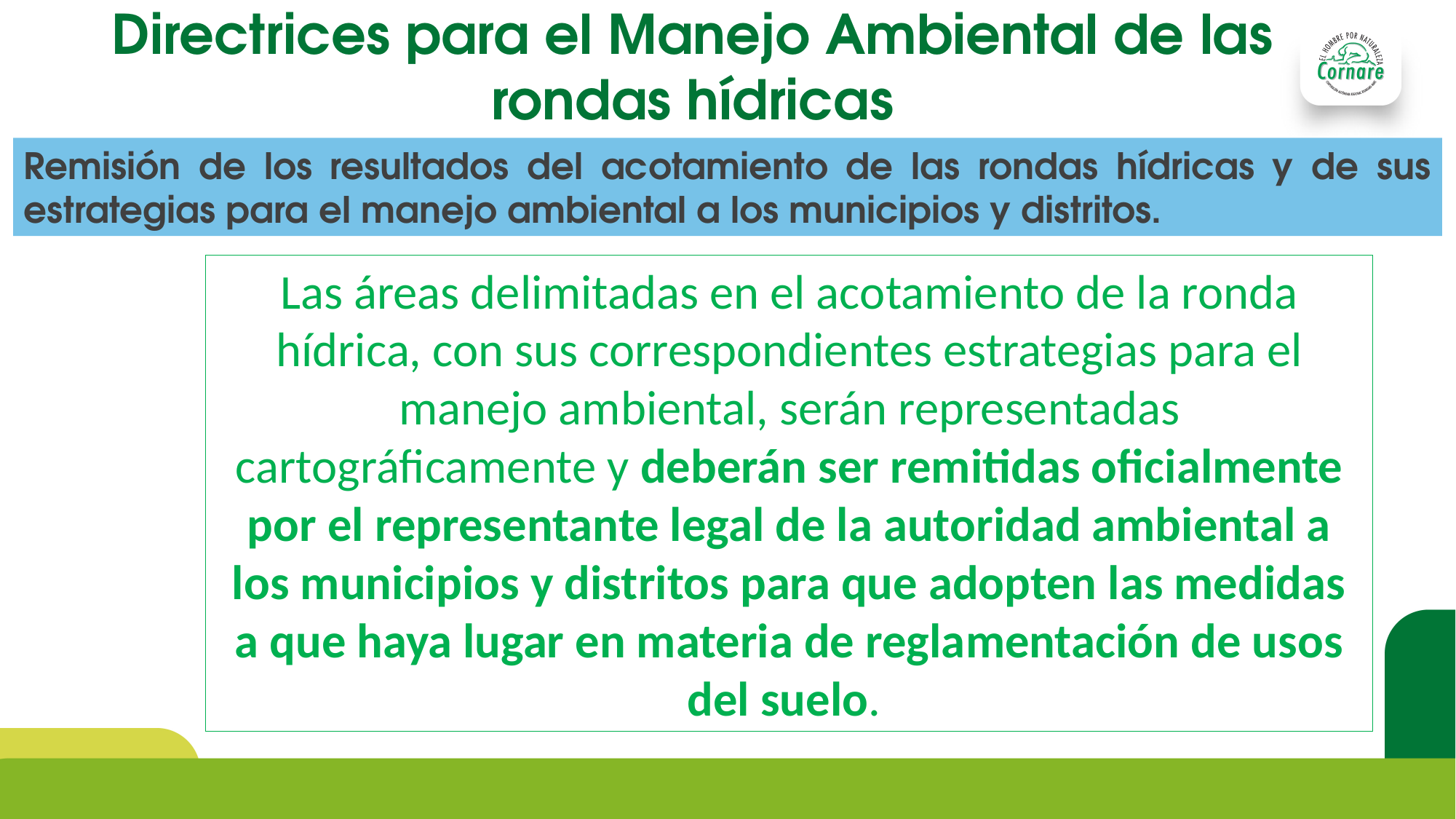

Directrices para el Manejo Ambiental de las rondas hídricas
Remisión de los resultados del acotamiento de las rondas hídricas y de sus estrategias para el manejo ambiental a los municipios y distritos.
Las áreas delimitadas en el acotamiento de la ronda hídrica, con sus correspondientes estrategias para el manejo ambiental, serán representadas cartográficamente y deberán ser remitidas oficialmente por el representante legal de la autoridad ambiental a los municipios y distritos para que adopten las medidas a que haya lugar en materia de reglamentación de usos del suelo.